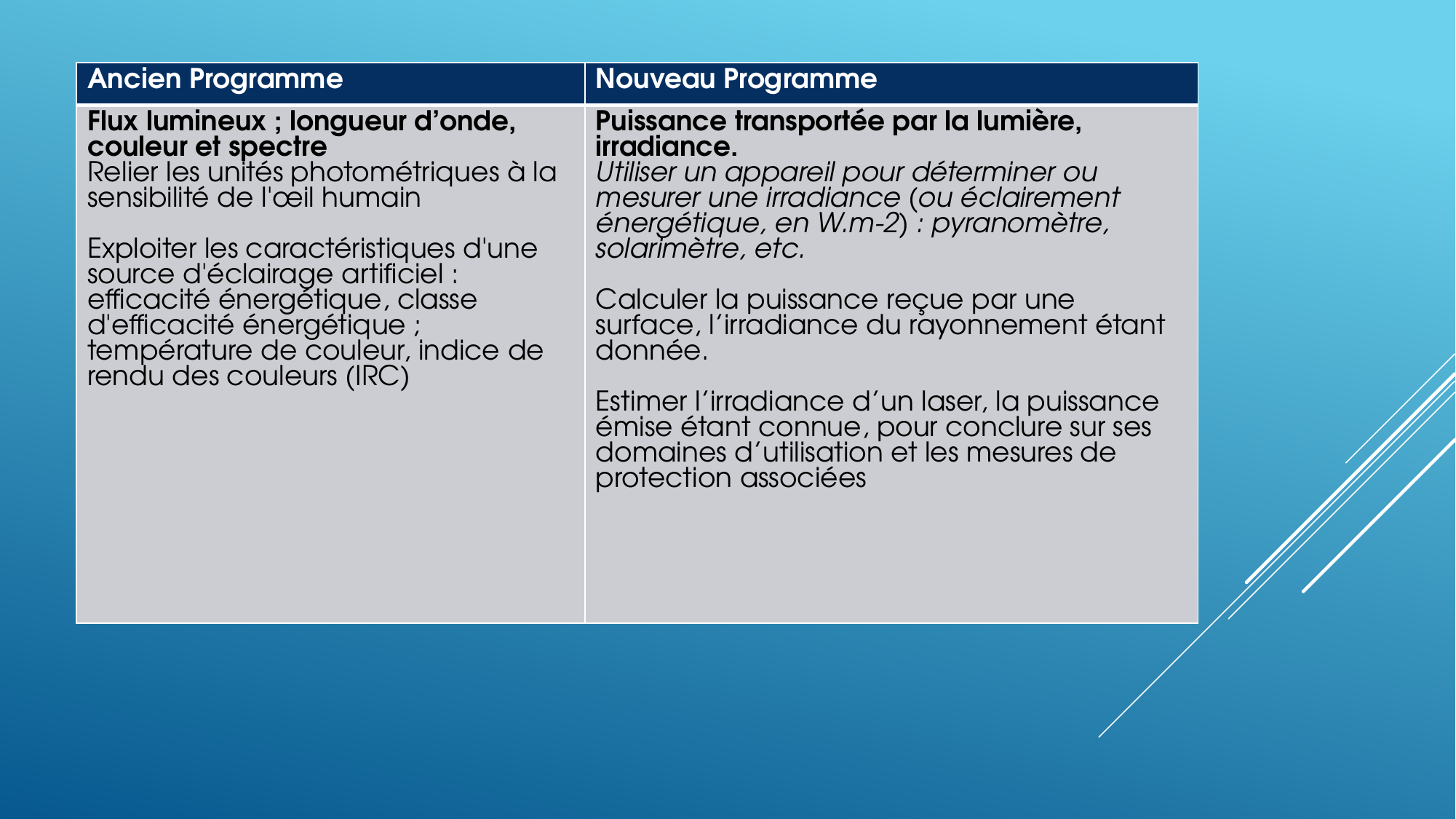

| Ancien Programme | Nouveau Programme |
| --- | --- |
| Flux lumineux ; longueur d’onde, couleur et spectre Relier les unités photométriques à la sensibilité de l'œil humain   Exploiter les caractéristiques d'une source d'éclairage artificiel : efficacité énergétique, classe d'efficacité énergétique ; température de couleur, indice de rendu des couleurs (IRC) | Puissance transportée par la lumière, irradiance. Utiliser un appareil pour déterminer ou mesurer une irradiance (ou éclairement énergétique, en W.m-2) : pyranomètre, solarimètre, etc. Calculer la puissance reçue par une surface, l’irradiance du rayonnement étant donnée. Estimer l’irradiance d’un laser, la puissance émise étant connue, pour conclure sur ses domaines d’utilisation et les mesures de protection associées |